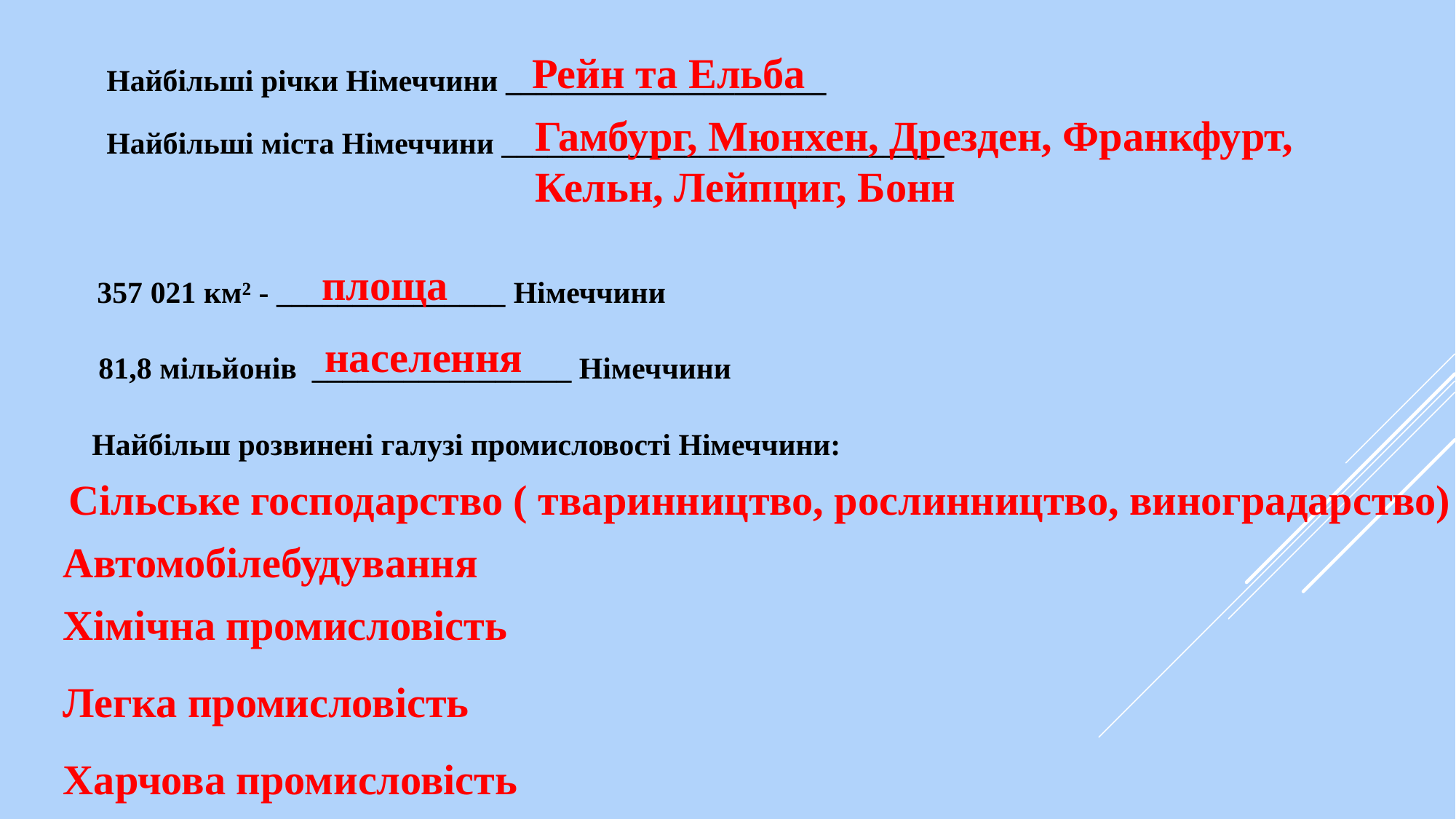

Рейн та Ельба
Найбільші річки Німеччини _____________________
Гамбург, Мюнхен, Дрезден, Франкфурт,
Кельн, Лейпциг, Бонн
Найбільші міста Німеччини _____________________________
площа
357 021 км² - _______________ Німеччини
населення
81,8 мільйонів  _________________ Німеччини
Найбільш розвинені галузі промисловості Німеччини:
Сільське господарство ( тваринництво, рослинництво, виноградарство)
Автомобілебудування
Хімічна промисловість
Легка промисловість
Харчова промисловість